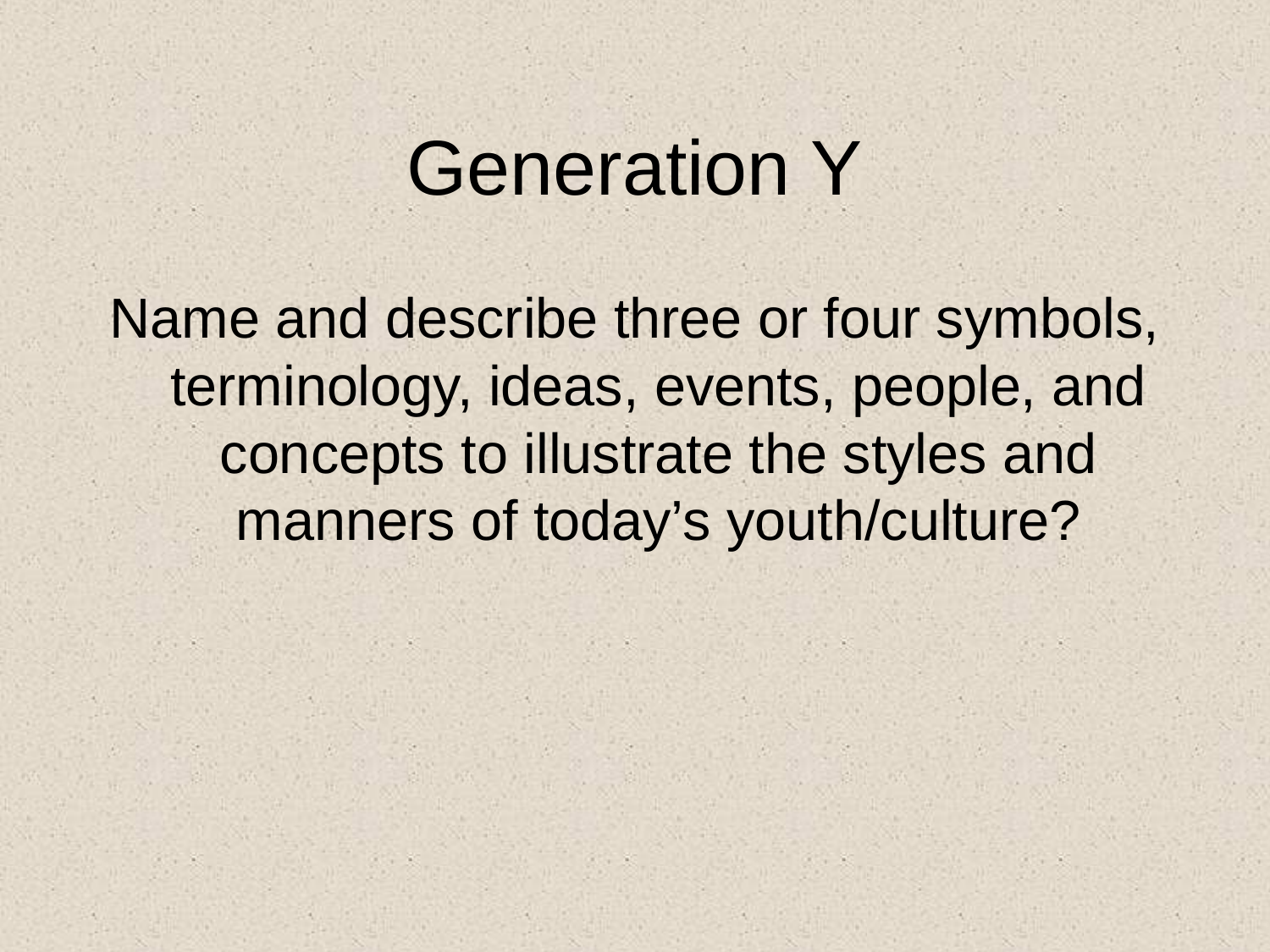

# Generation Y
Name and describe three or four symbols, terminology, ideas, events, people, and concepts to illustrate the styles and manners of today’s youth/culture?